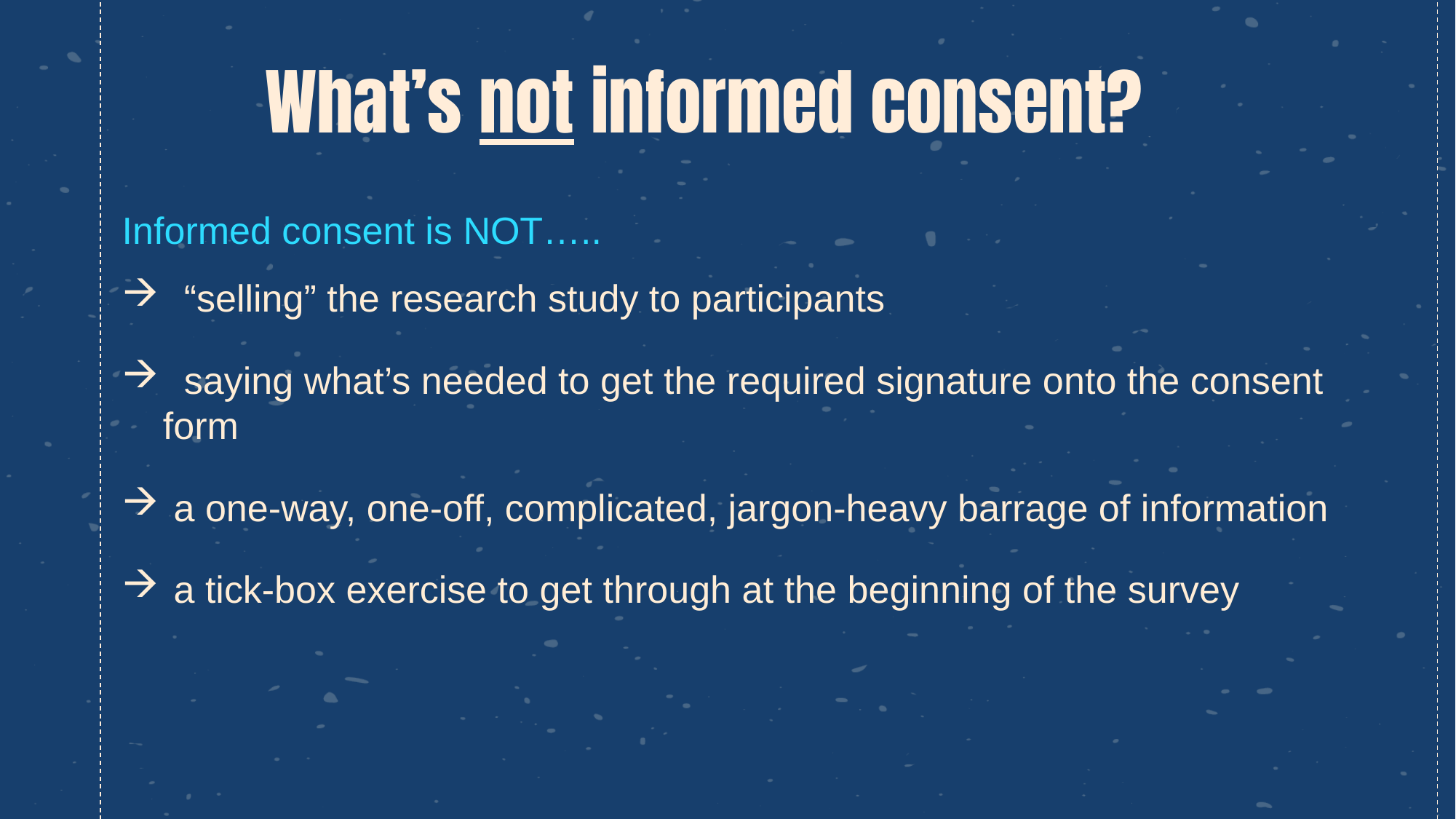

# What’s not informed consent?
Informed consent is NOT…..
  “selling” the research study to participants
  saying what’s needed to get the required signature onto the consent form
 a one-way, one-off, complicated, jargon-heavy barrage of information
 a tick-box exercise to get through at the beginning of the survey